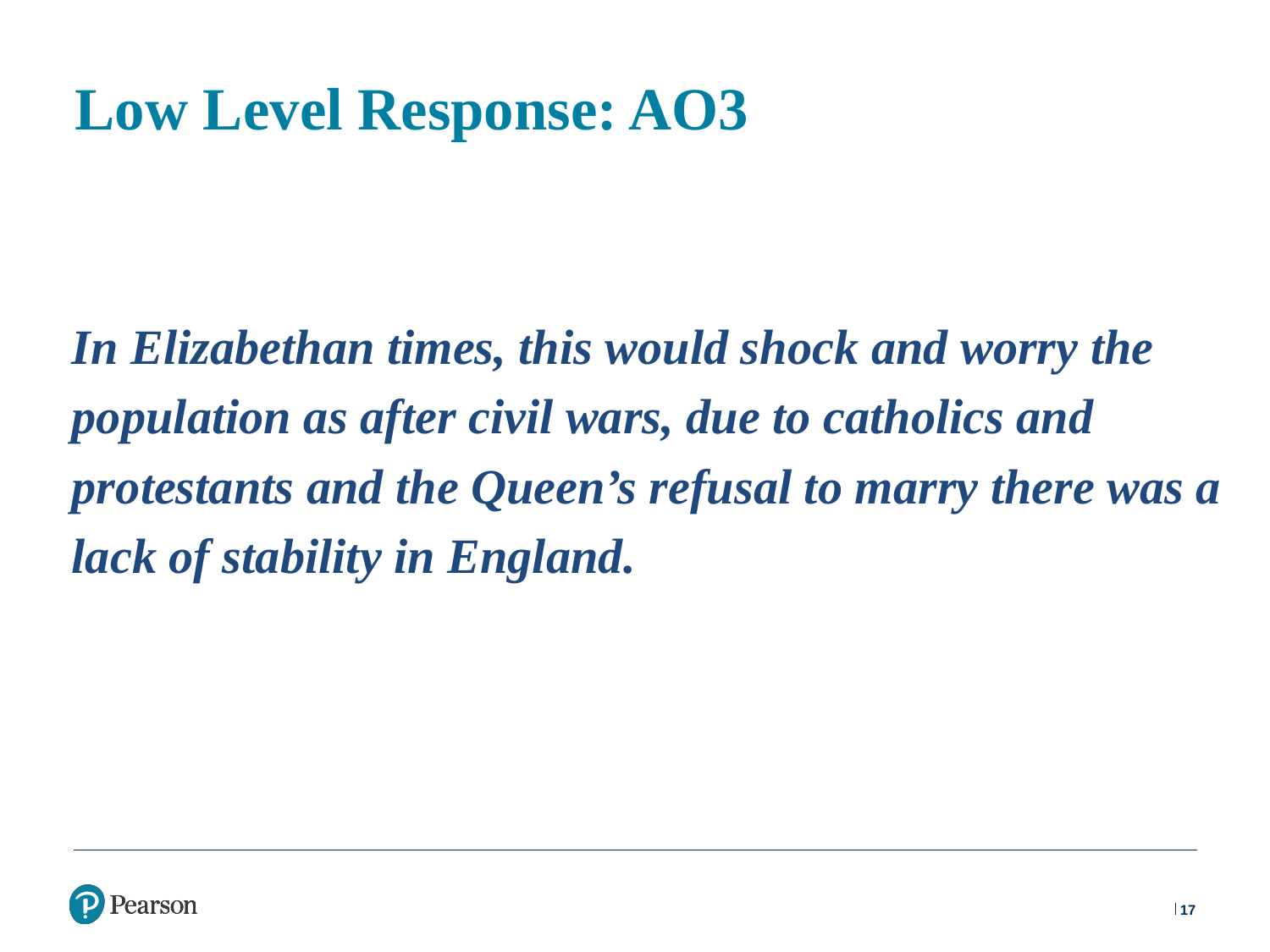

# Low Level Response: AO3

In Elizabethan times, this would shock and worry the population as after civil wars, due to catholics and protestants and the Queen’s refusal to marry there was a lack of stability in England.

17